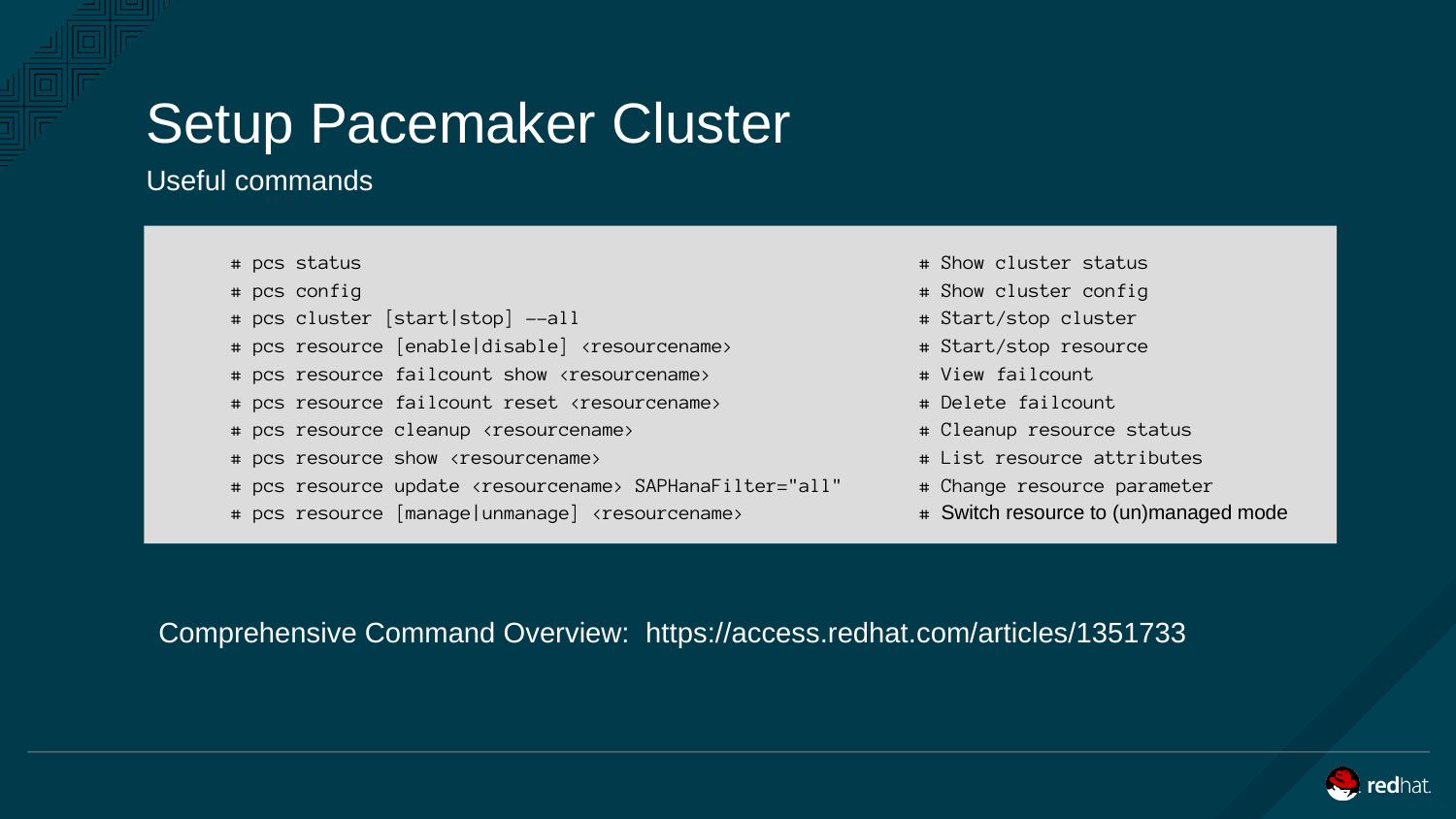

# Setup Pacemaker Cluster
Useful commands
# pcs status                                                   # Show cluster status
# pcs config                                                   # Show cluster config
# pcs cluster [start|stop] --all                               # Start/stop cluster
# pcs resource [enable|disable] <resourcename>                 # Start/stop resource
# pcs resource failcount show <resourcename>                   # View failcount
# pcs resource failcount reset <resourcename>                  # Delete failcount
# pcs resource cleanup <resourcename>                          # Cleanup resource status
# pcs resource show <resourcename>                             # List resource attributes
# pcs resource update <resourcename> SAPHanaFilter="all"       # Change resource parameter
# pcs resource [manage|unmanage] <resourcename>                # Switch resource to (un)managed mode
Comprehensive Command Overview:  https://access.redhat.com/articles/1351733